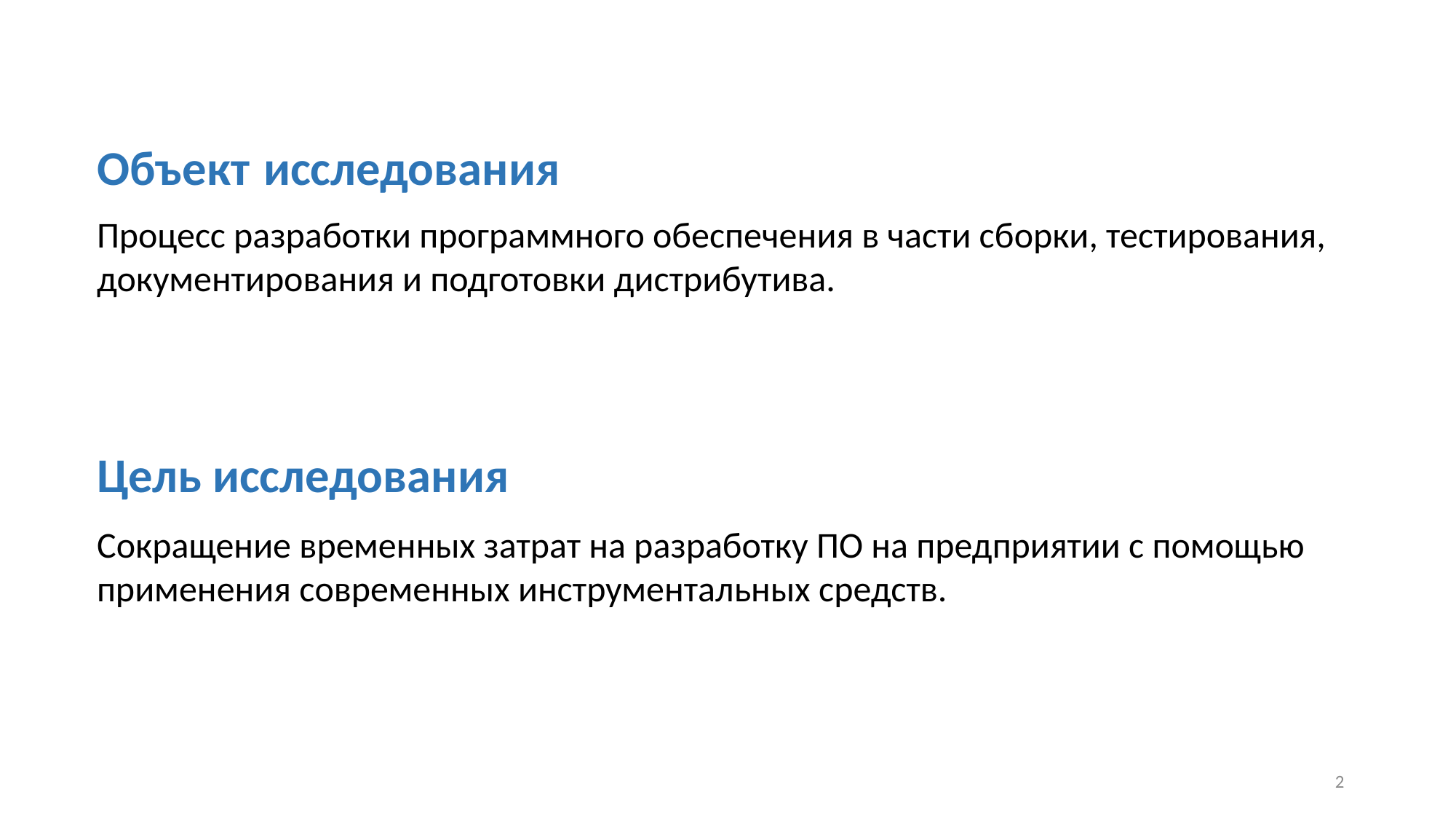

# Объект исследования
Процесс разработки программного обеспечения в части сборки, тестирования, документирования и подготовки дистрибутива.
Цель исследования
Сокращение временных затрат на разработку ПО на предприятии с помощью применения современных инструментальных средств.

2